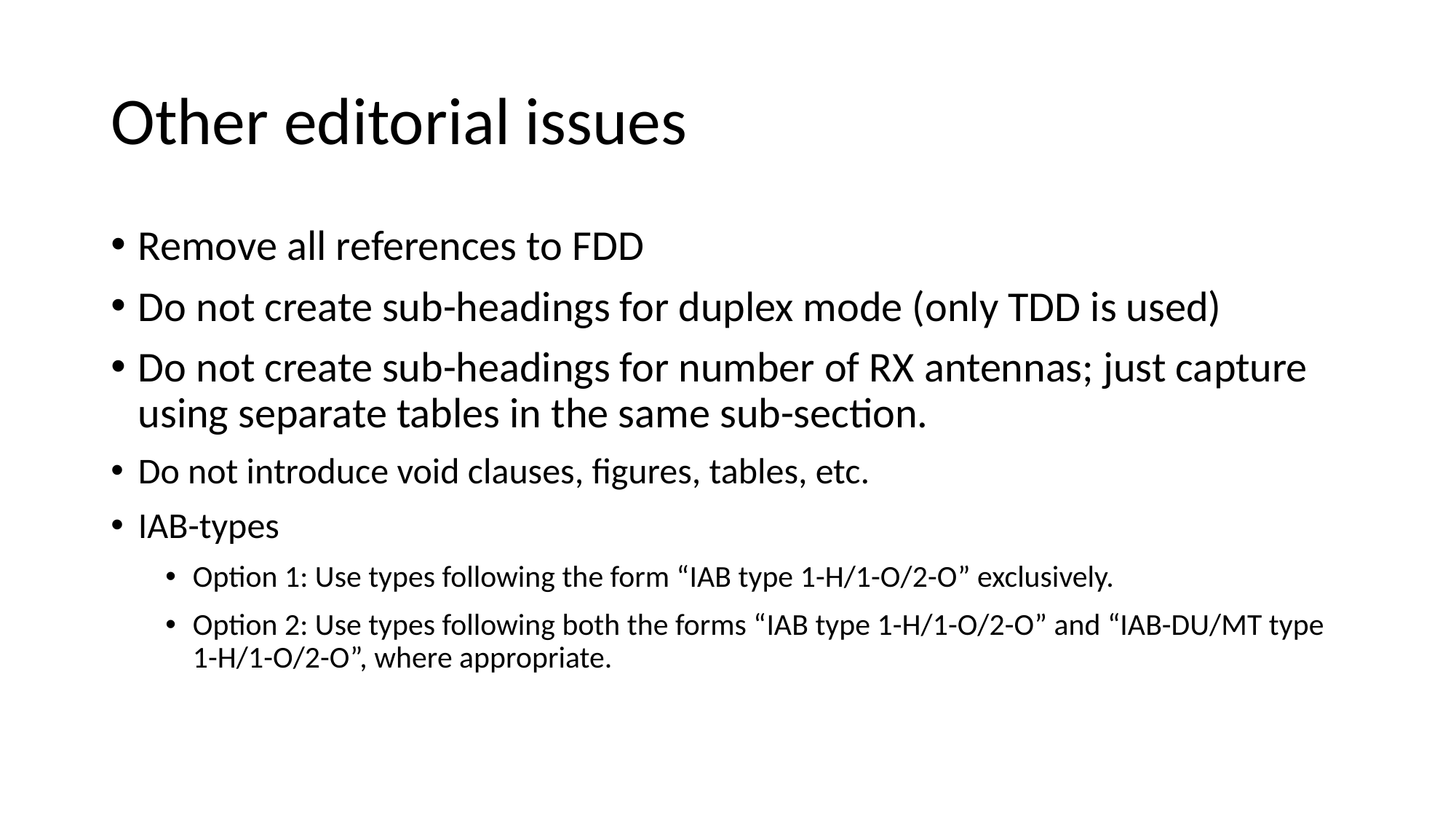

# Other editorial issues
Remove all references to FDD
Do not create sub-headings for duplex mode (only TDD is used)
Do not create sub-headings for number of RX antennas; just capture using separate tables in the same sub-section.
Do not introduce void clauses, figures, tables, etc.
IAB-types
Option 1: Use types following the form “IAB type 1-H/1-O/2-O” exclusively.
Option 2: Use types following both the forms “IAB type 1-H/1-O/2-O” and “IAB-DU/MT type 1-H/1-O/2-O”, where appropriate.